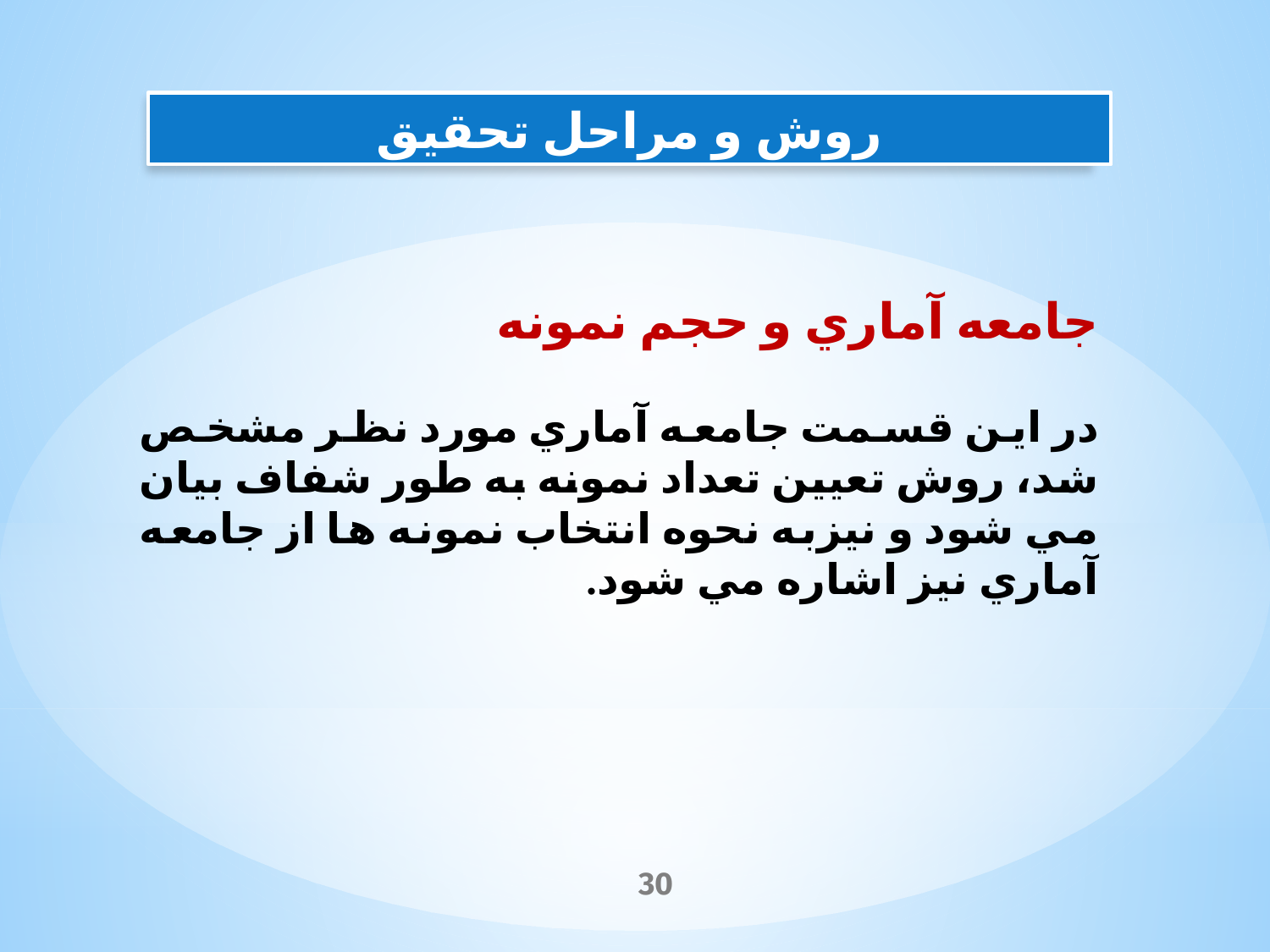

روش و مراحل تحقیق
جامعه آماري و حجم نمونه
در اين قسمت جامعه آماري مورد نظر مشخص شد، روش تعيين تعداد نمونه به طور شفاف بيان مي شود و نيزبه نحوه انتخاب نمونه ها از جامعه آماري نيز اشاره مي شود.

30